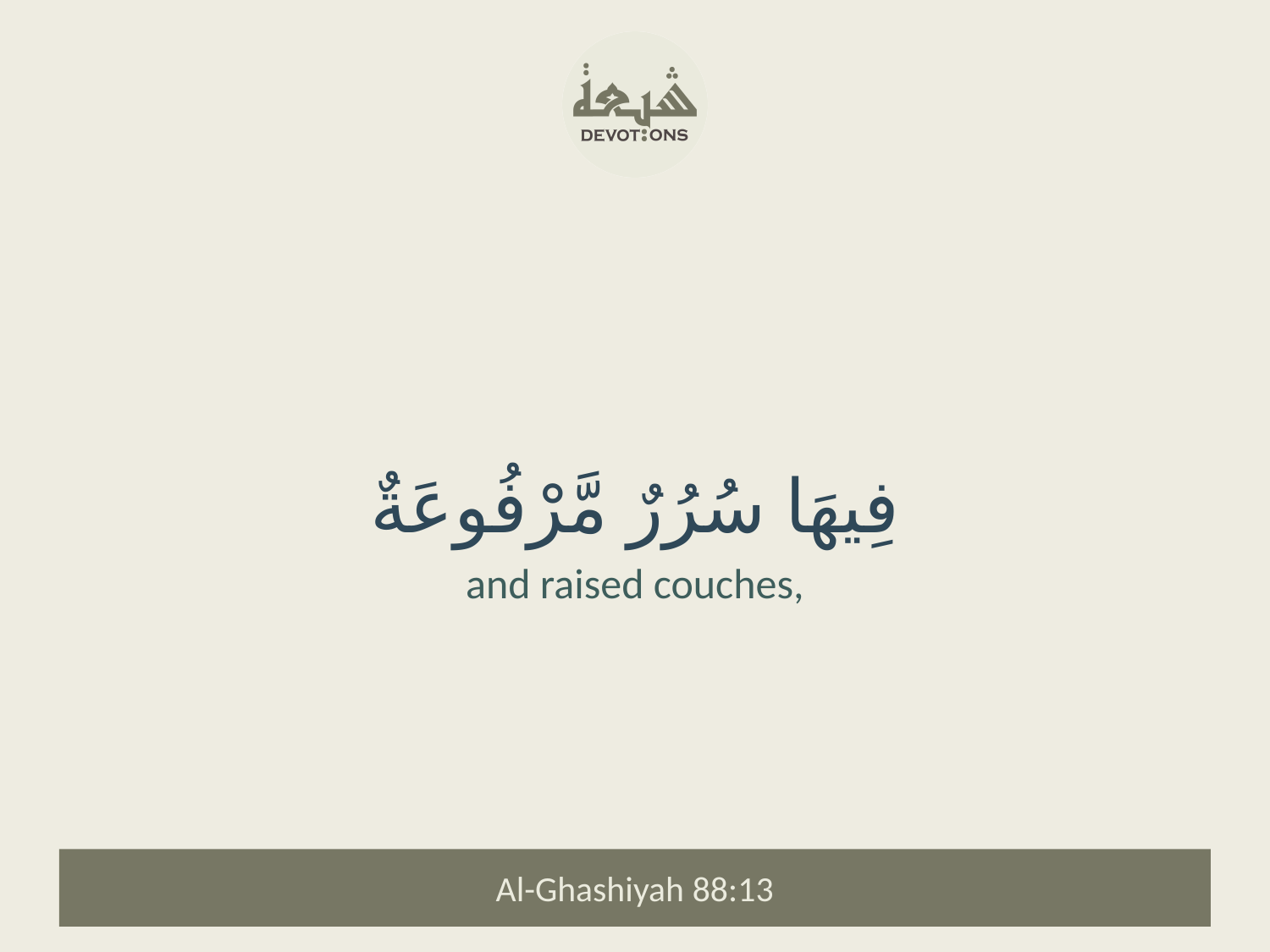

فِيهَا سُرُرٌ مَّرْفُوعَةٌ
and raised couches,
Al-Ghashiyah 88:13